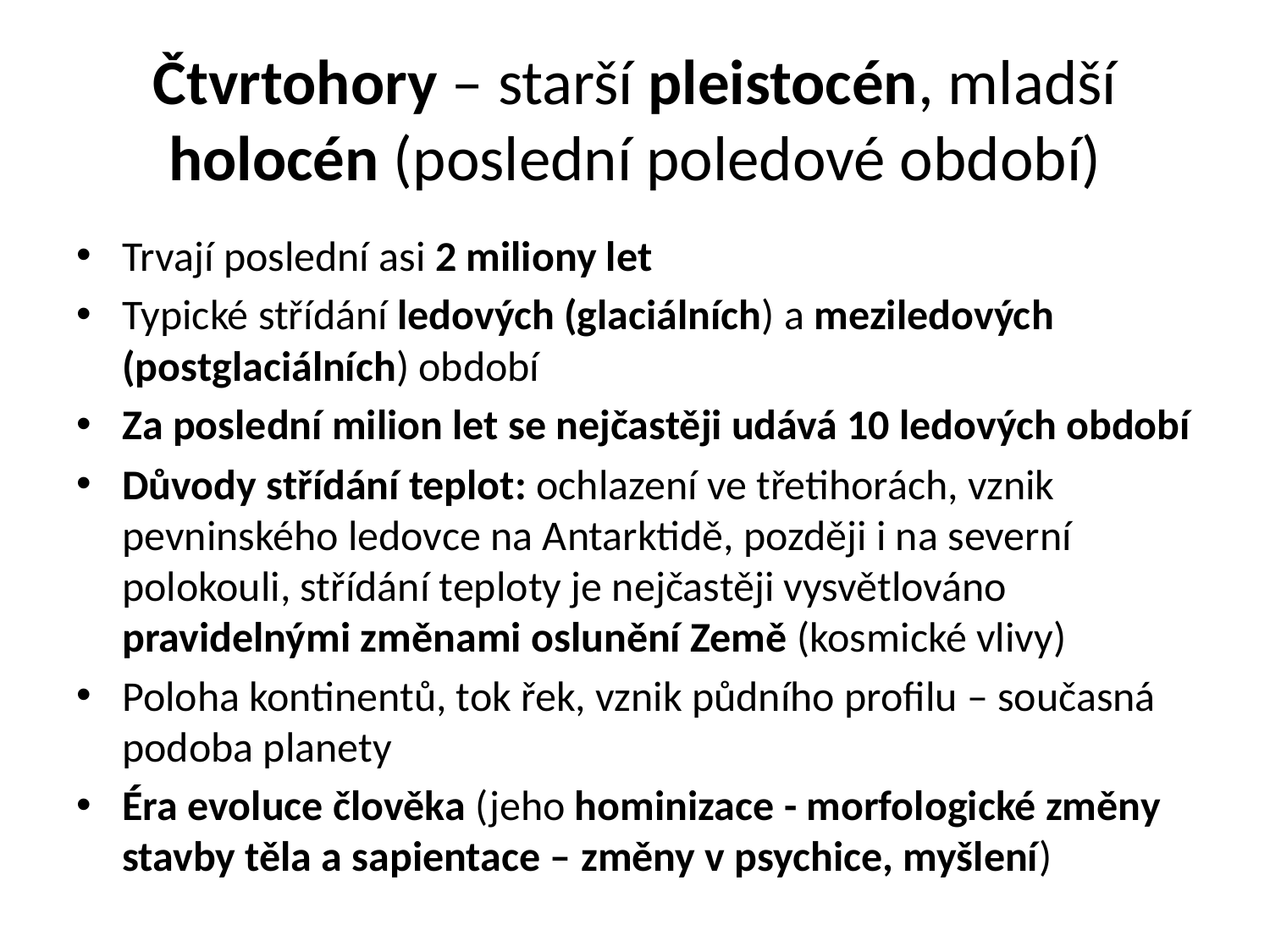

# Čtvrtohory – starší pleistocén, mladší holocén (poslední poledové období)
Trvají poslední asi 2 miliony let
Typické střídání ledových (glaciálních) a meziledových (postglaciálních) období
Za poslední milion let se nejčastěji udává 10 ledových období
Důvody střídání teplot: ochlazení ve třetihorách, vznik pevninského ledovce na Antarktidě, později i na severní polokouli, střídání teploty je nejčastěji vysvětlováno pravidelnými změnami oslunění Země (kosmické vlivy)
Poloha kontinentů, tok řek, vznik půdního profilu – současná podoba planety
Éra evoluce člověka (jeho hominizace - morfologické změny stavby těla a sapientace – změny v psychice, myšlení)